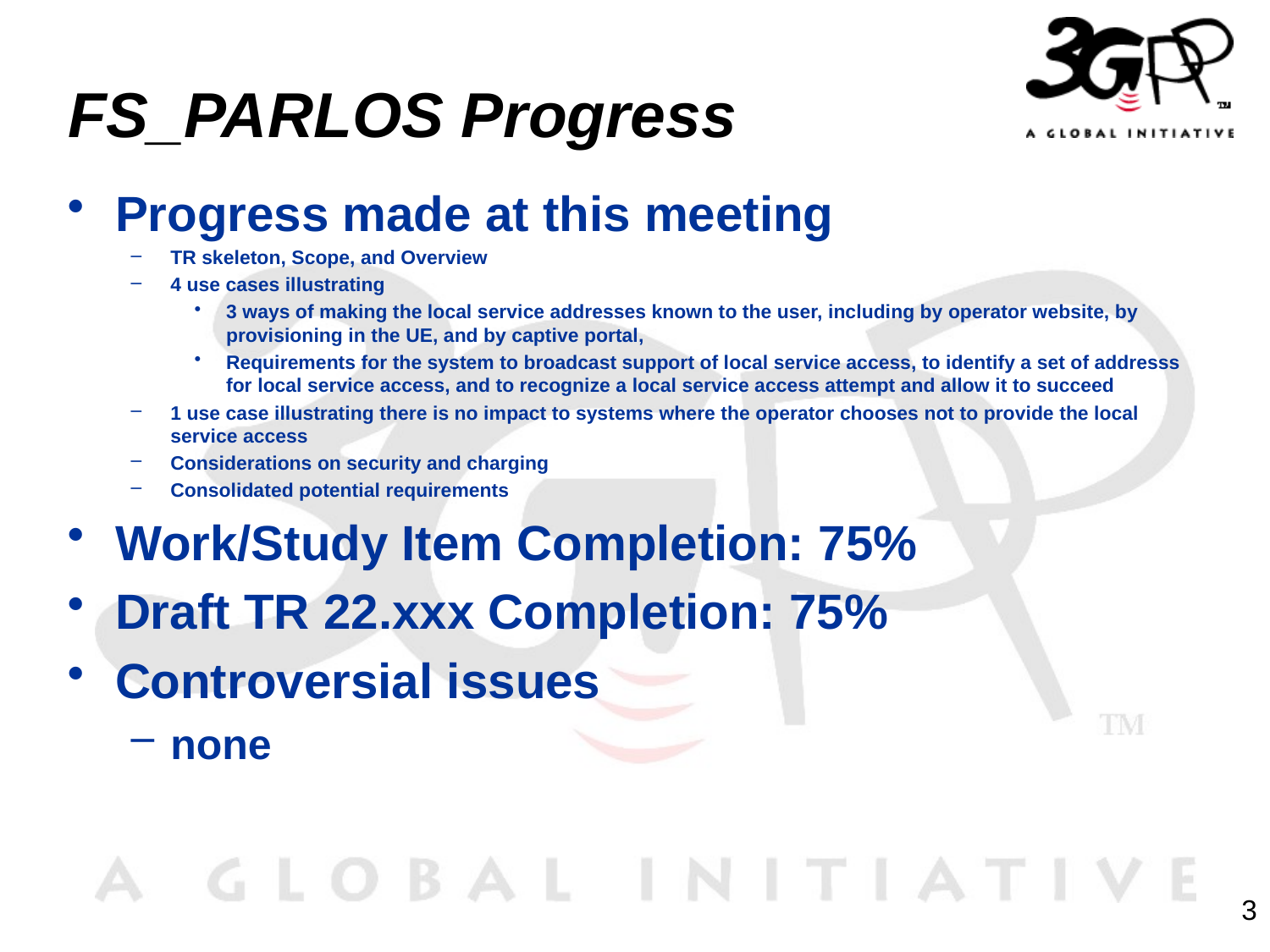

# FS_PARLOS Progress
Progress made at this meeting
TR skeleton, Scope, and Overview
4 use cases illustrating
3 ways of making the local service addresses known to the user, including by operator website, by provisioning in the UE, and by captive portal,
Requirements for the system to broadcast support of local service access, to identify a set of addresss for local service access, and to recognize a local service access attempt and allow it to succeed
1 use case illustrating there is no impact to systems where the operator chooses not to provide the local service access
Considerations on security and charging
Consolidated potential requirements
Work/Study Item Completion: 75%
Draft TR 22.xxx Completion: 75%
Controversial issues
none
3